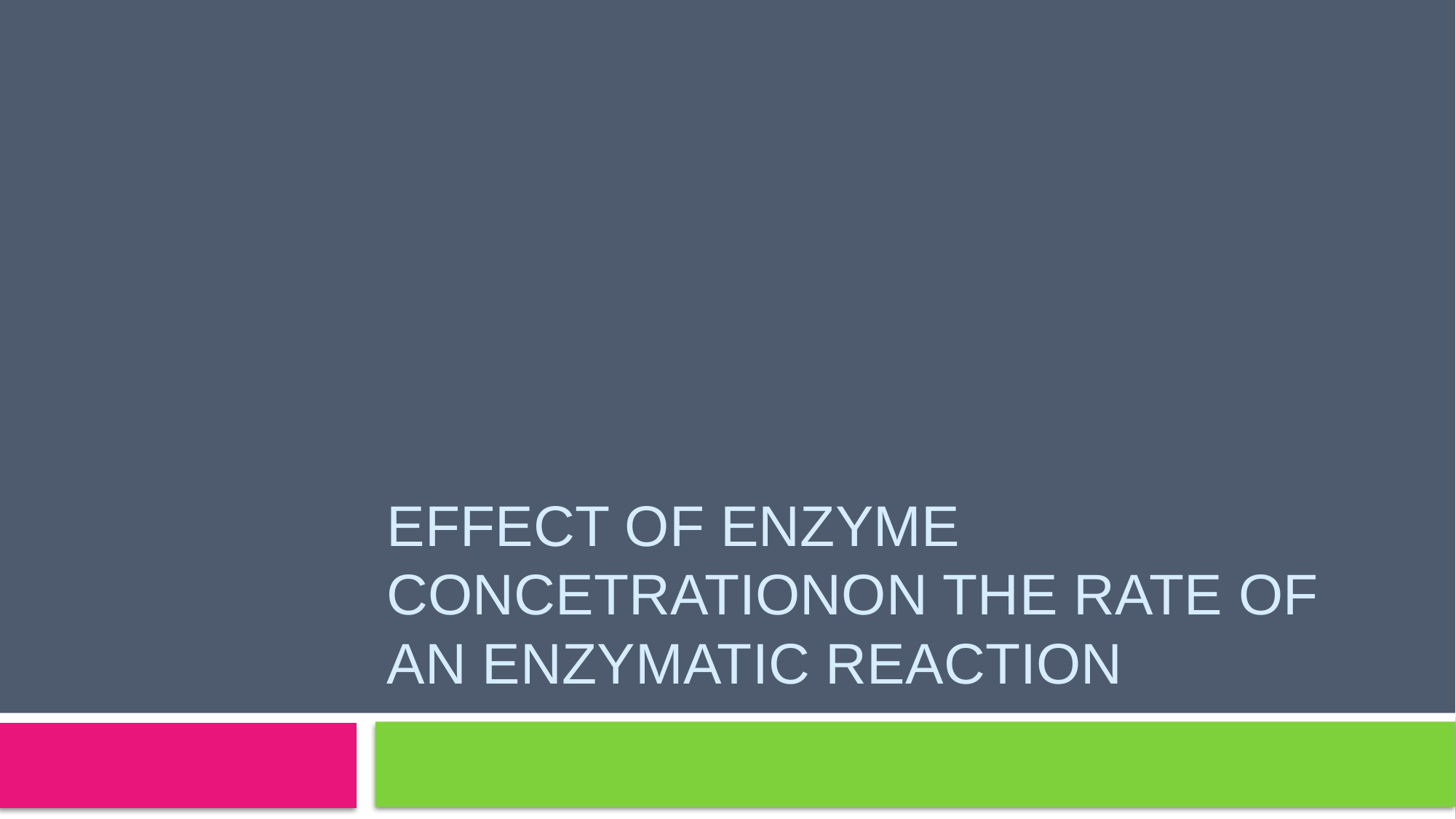

# Effect of enzyme concetrationOn The Rate Of An Enzymatic Reaction